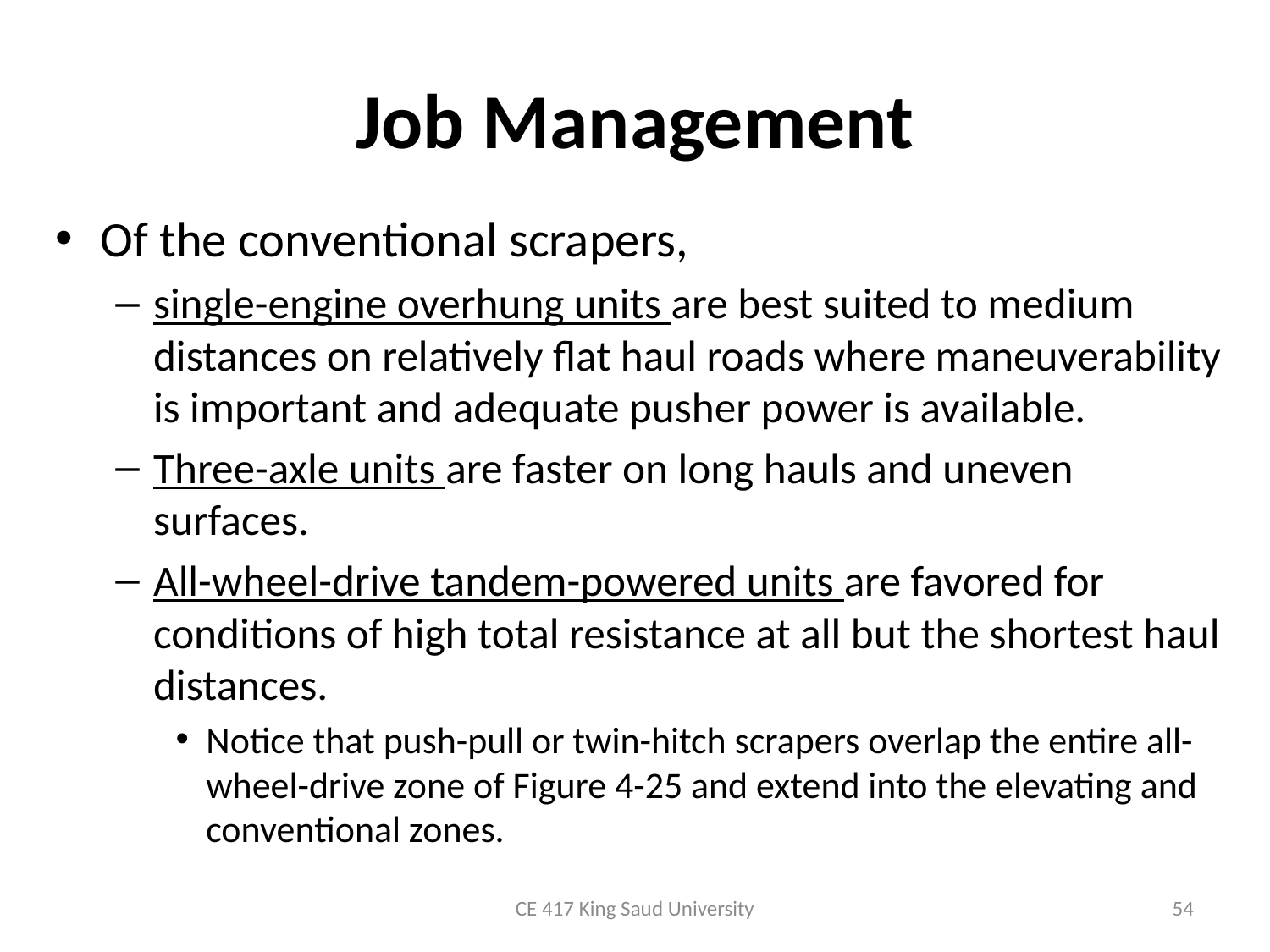

# Job Management
Of the conventional scrapers,
single-engine overhung units are best suited to medium distances on relatively flat haul roads where maneuverability is important and adequate pusher power is available.
Three-axle units are faster on long hauls and uneven surfaces.
All-wheel-drive tandem-powered units are favored for conditions of high total resistance at all but the shortest haul distances.
Notice that push-pull or twin-hitch scrapers overlap the entire all-wheel-drive zone of Figure 4-25 and extend into the elevating and conventional zones.
CE 417 King Saud University
54